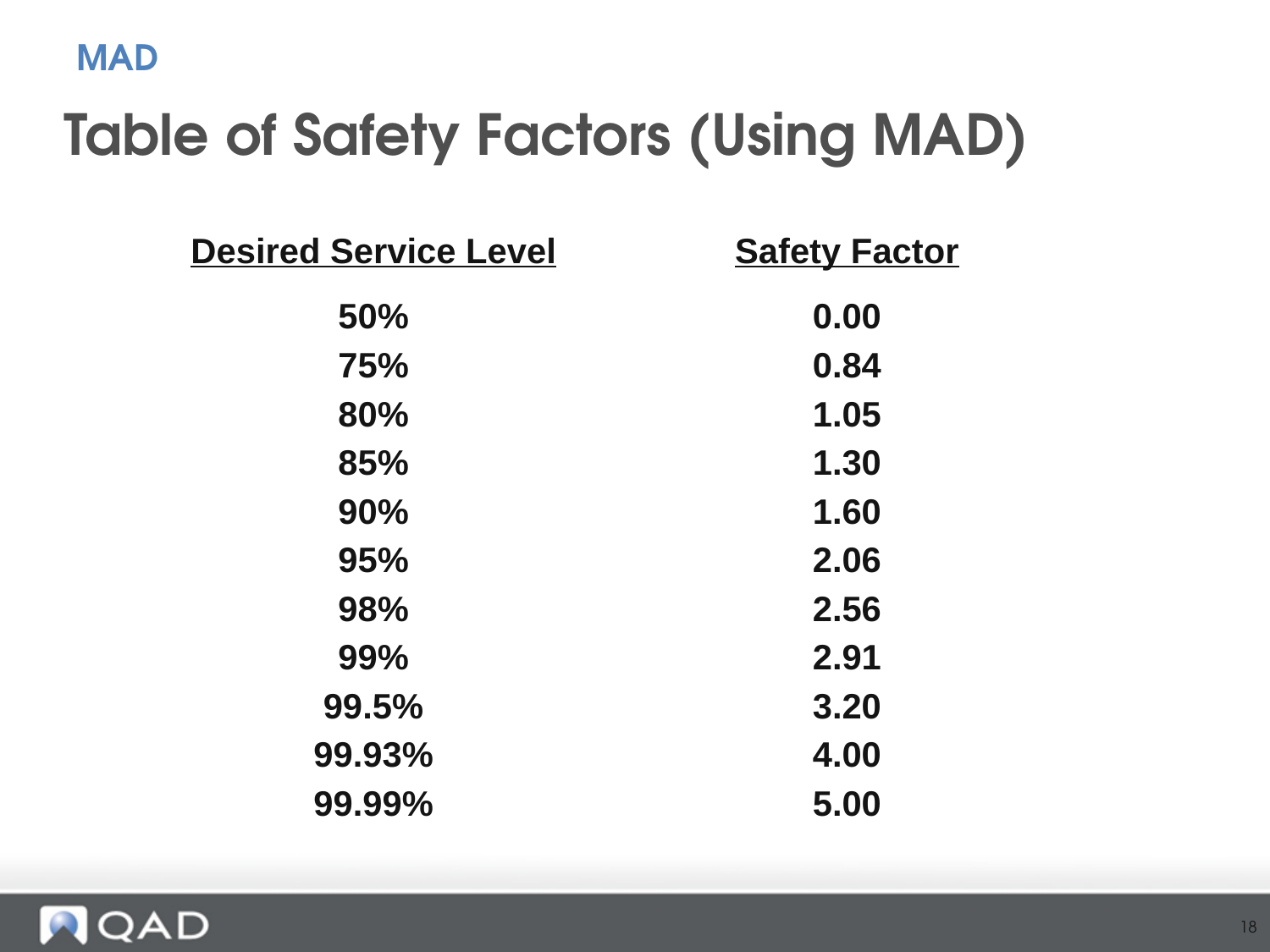

MAD
# Table of Safety Factors (Using MAD)
Desired Service Level
50%
75%
80%
85%
90%
95%
98%
99%
99.5%
99.93%
99.99%
Safety Factor
0.00
0.84
1.05
1.30
1.60
2.06
2.56
2.91
3.20
4.00
5.00
18